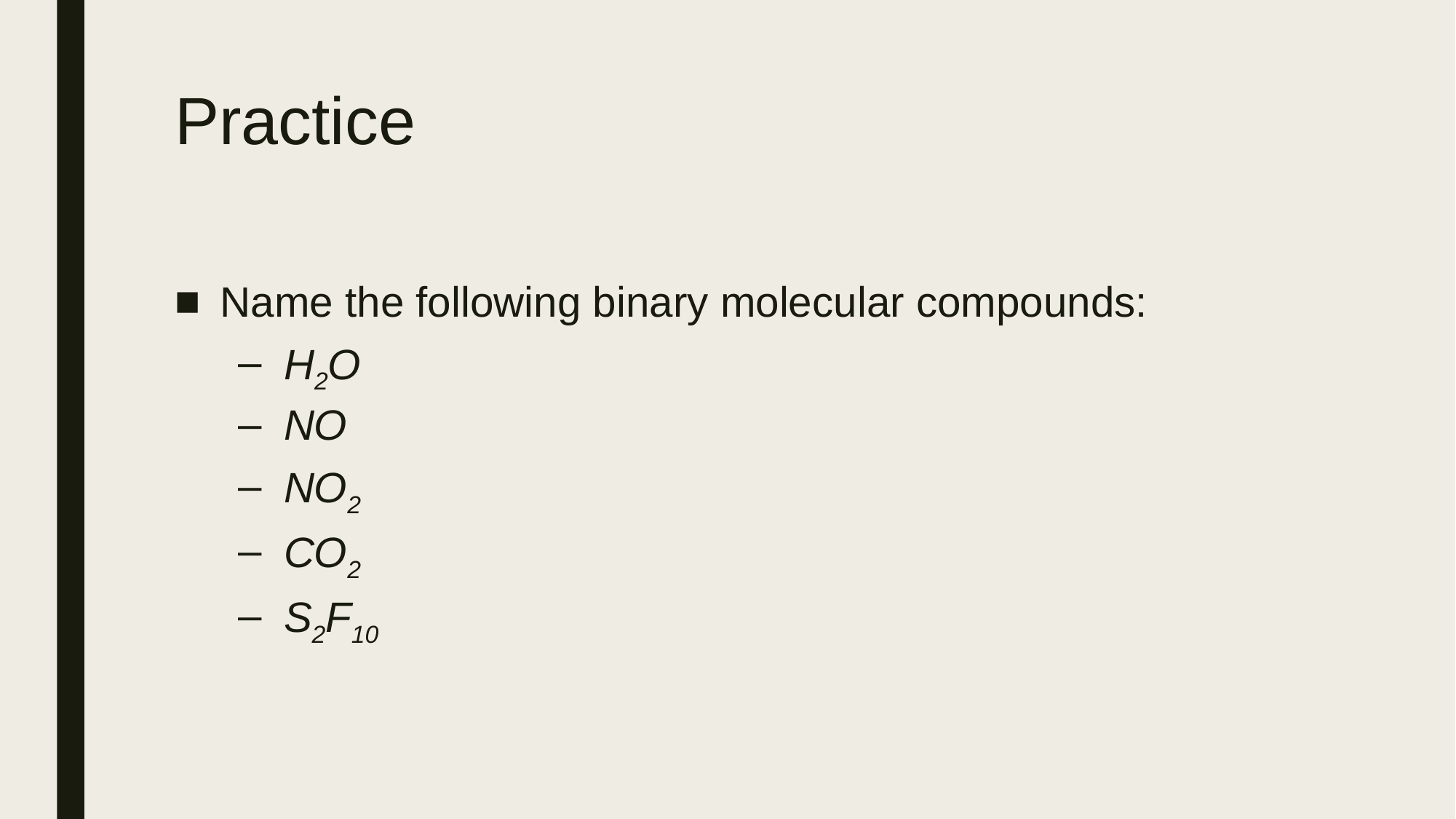

# Practice
Name the following binary molecular compounds:
H2O
NO
NO2
CO2
S2F10